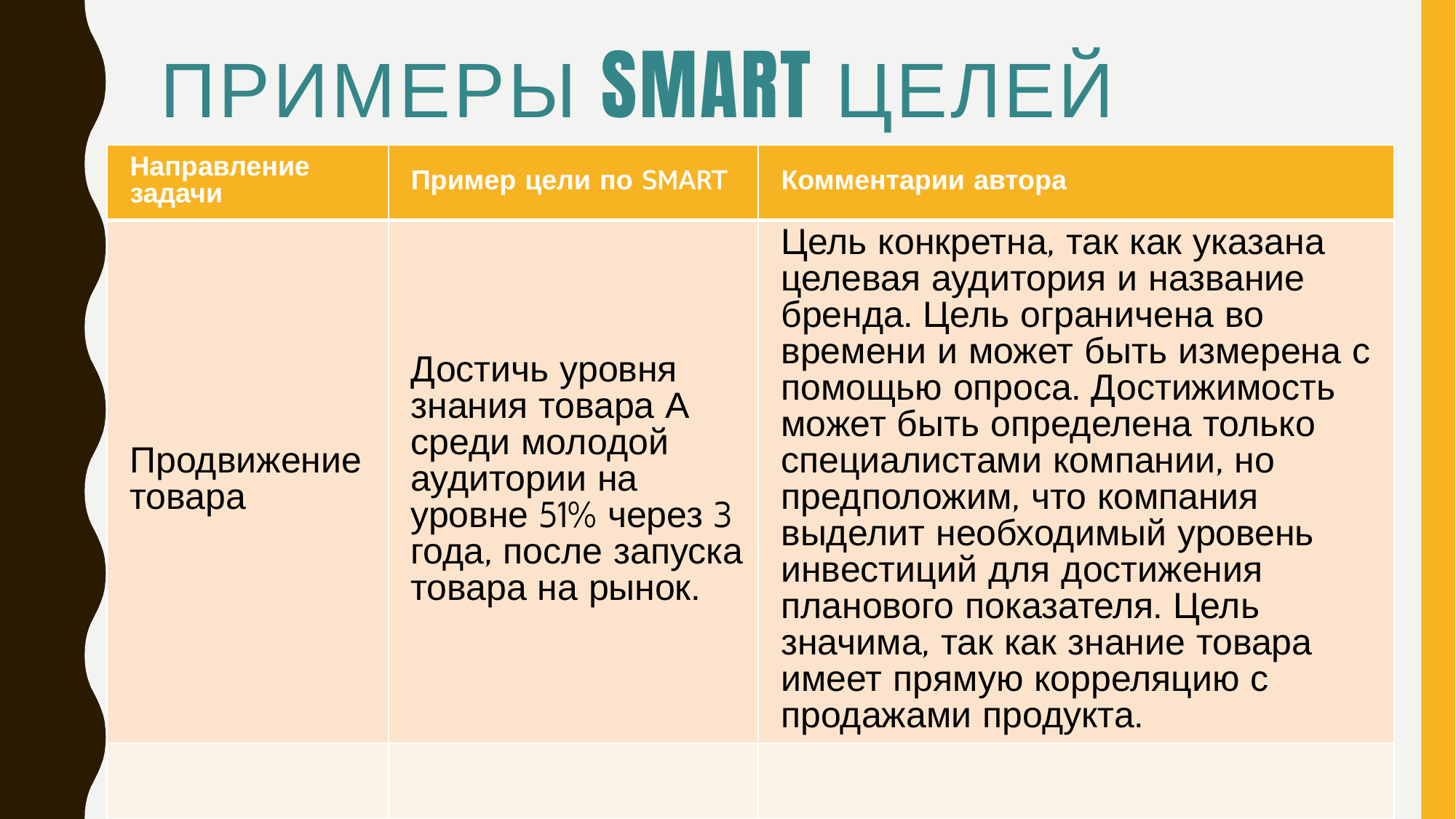

# Примеры SMART целей
| Направление задачи | Пример цели по SMART | Комментарии автора |
| --- | --- | --- |
| Продвижение товара | Достичь уровня знания товара А среди молодой аудитории на уровне 51% через 3 года, после запуска товара на рынок. | Цель конкретна, так как указана целевая аудитория и название бренда. Цель ограничена во времени и может быть измерена с помощью опроса. Достижимость может быть определена только специалистами компании, но предположим, что компания выделит необходимый уровень инвестиций для достижения планового показателя. Цель значима, так как знание товара имеет прямую корреляцию с продажами продукта. |
|  |  |  |